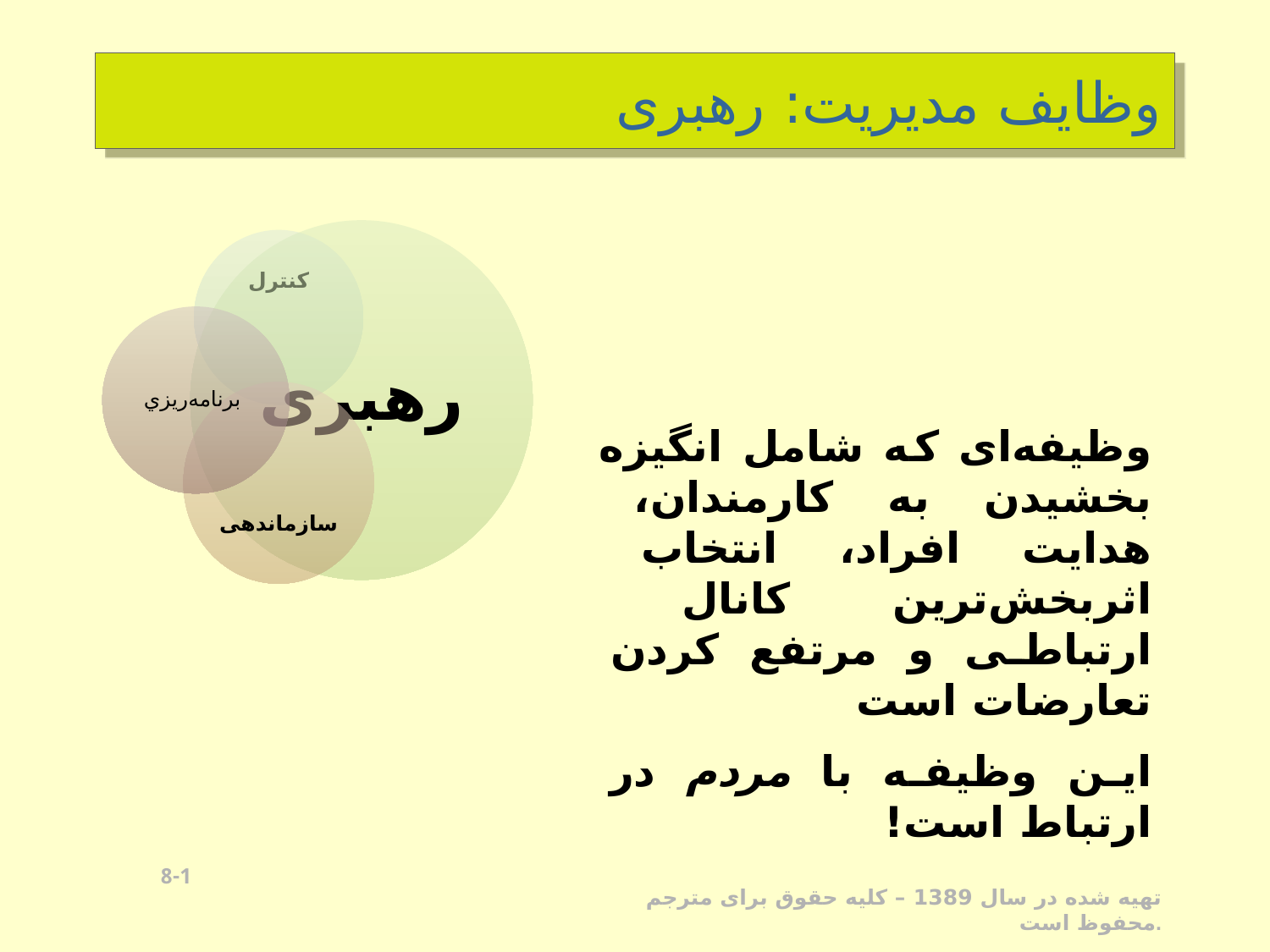

# وظایف مدیریت: رهبری
کنترل
رهبری
سازماندهی
برنامه‌ريزي
وظیفه‌ای که شامل انگیزه بخشیدن به کارمندان، هدایت افراد، انتخاب اثربخش‌ترین کانال ارتباطی و مرتفع کردن تعارضات است
این وظیفه با مردم در ارتباط است!
1-8